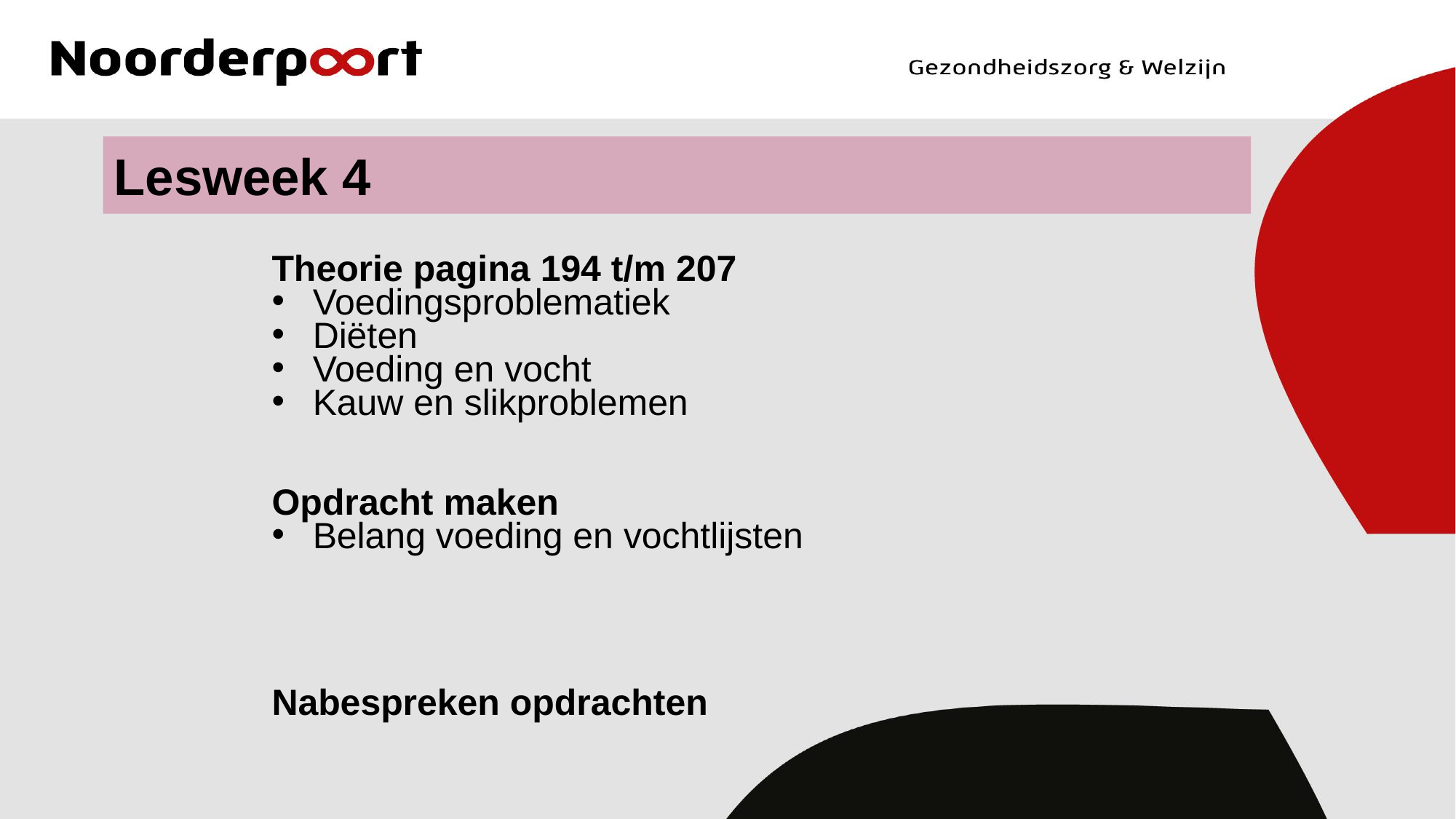

# Lesweek 4
Theorie pagina 194 t/m 207
Voedingsproblematiek
Diëten
Voeding en vocht
Kauw en slikproblemen

Opdracht maken
Belang voeding en vochtlijsten

Nabespreken opdrachten